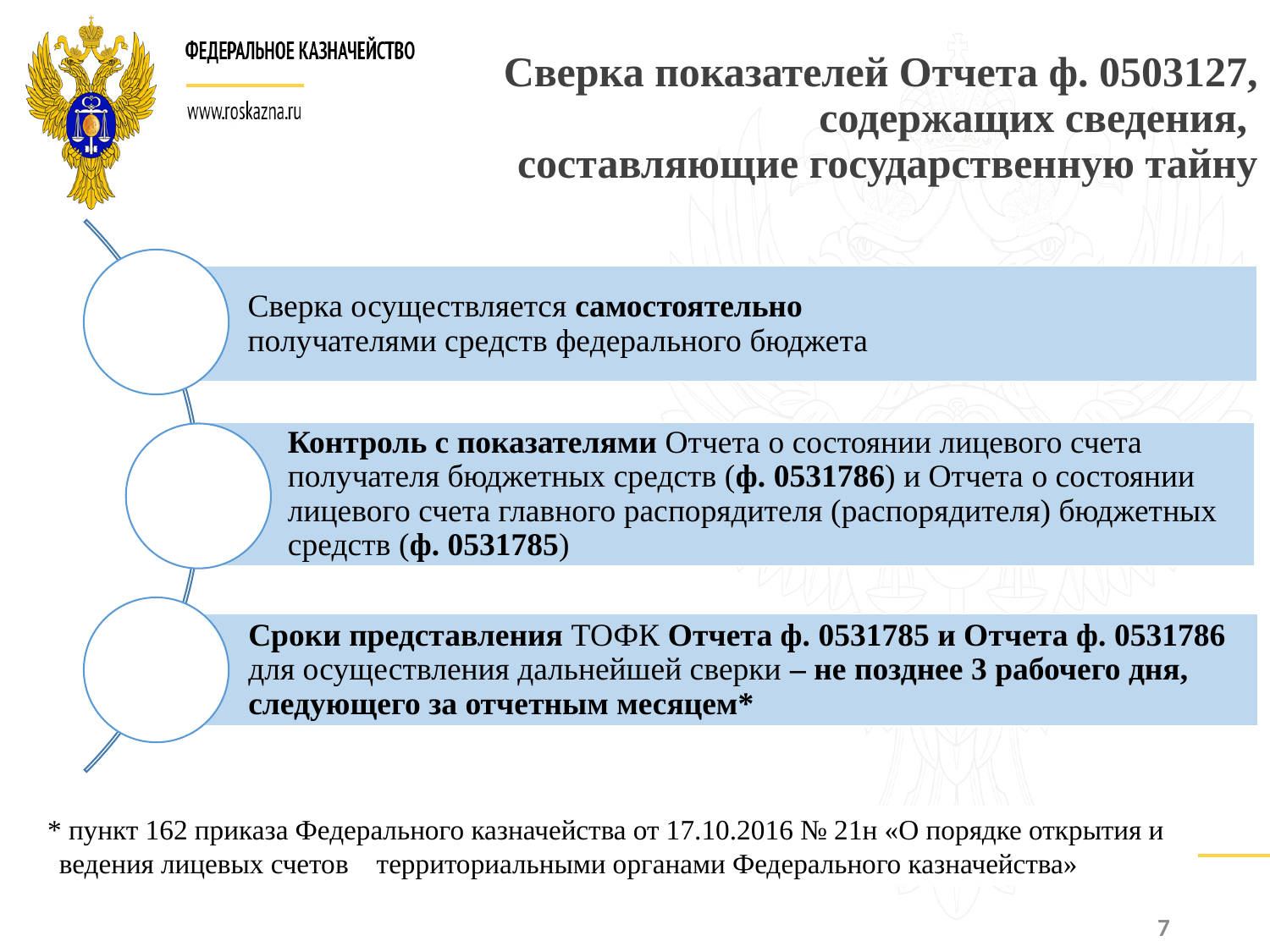

Сверка показателей Отчета ф. 0503127, содержащих сведения,
составляющие государственную тайну
Сверка осуществляется самостоятельно
получателями средств федерального бюджета
Контроль с показателями Отчета о состоянии лицевого счета получателя бюджетных средств (ф. 0531786) и Отчета о состоянии лицевого счета главного распорядителя (распорядителя) бюджетных средств (ф. 0531785)
Сроки представления ТОФК Отчета ф. 0531785 и Отчета ф. 0531786  для осуществления дальнейшей сверки – не позднее 3 рабочего дня, следующего за отчетным месяцем*
* пункт 162 приказа Федерального казначейства от 17.10.2016 № 21н «О порядке открытия и ведения лицевых счетов    территориальными органами Федерального казначейства»
7